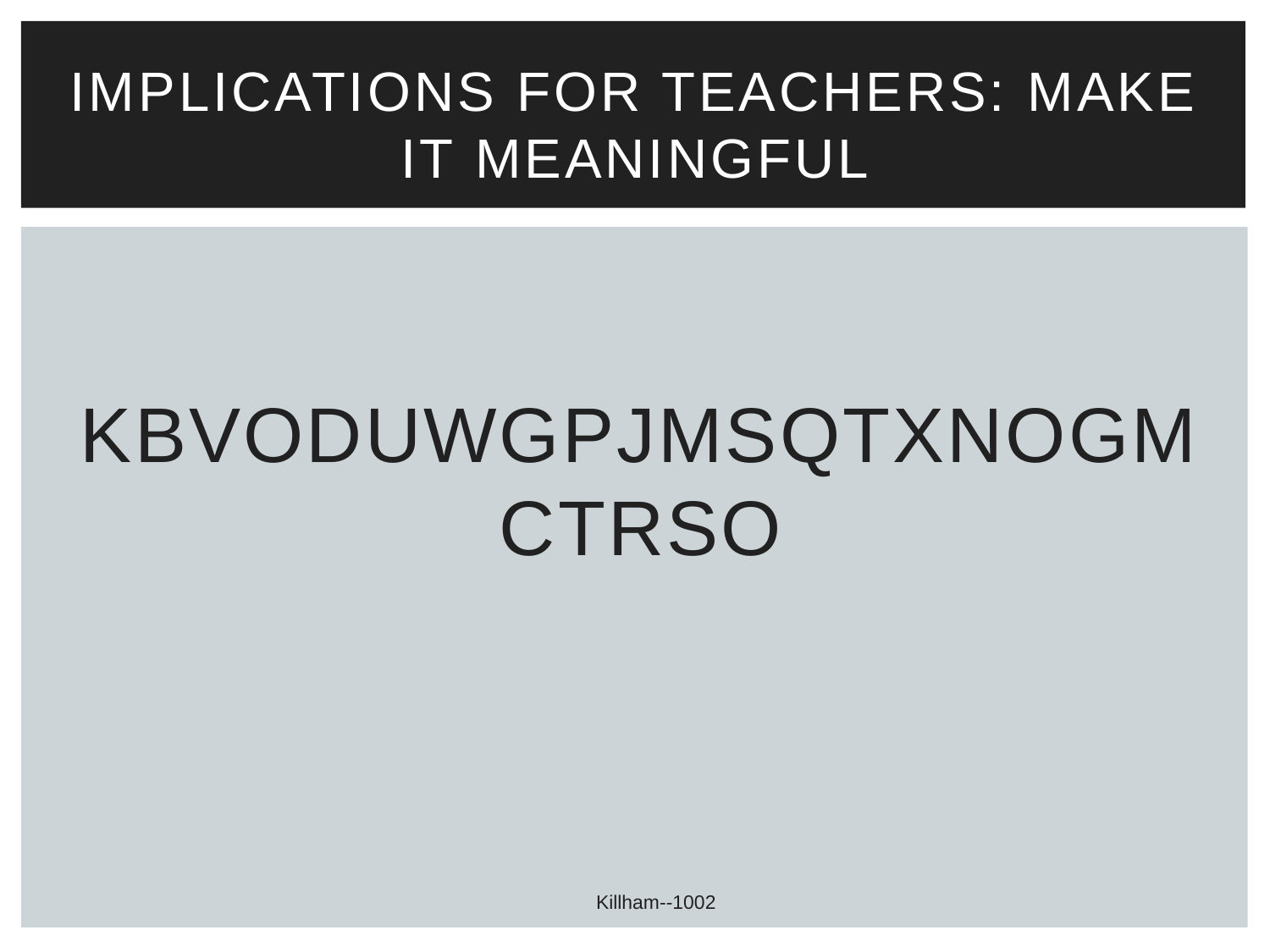

# Implications for Teachers: Make it meaningful

KBVODUWGPJMSQTXNOGMCTRSO
Killham--1002